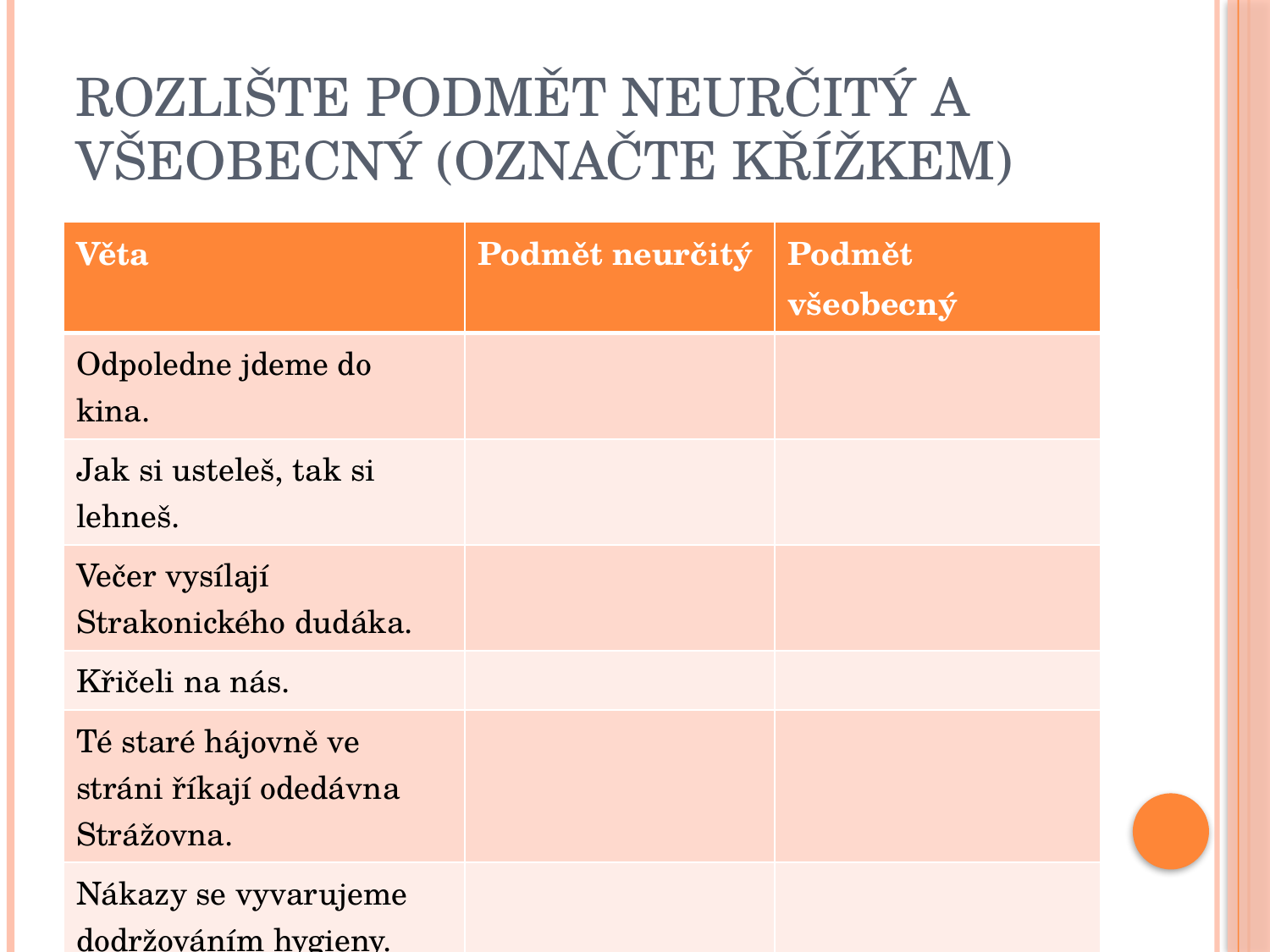

# Rozlište podmět neurčitý a všeobecný (označte křížkem)
| Věta | Podmět neurčitý | Podmět všeobecný |
| --- | --- | --- |
| Odpoledne jdeme do kina. |  |  |
| Jak si usteleš, tak si lehneš. |  |  |
| Večer vysílají Strakonického dudáka. |  |  |
| Křičeli na nás. |  |  |
| Té staré hájovně ve stráni říkají odedávna Strážovna. |  |  |
| Nákazy se vyvarujeme dodržováním hygieny. |  |  |